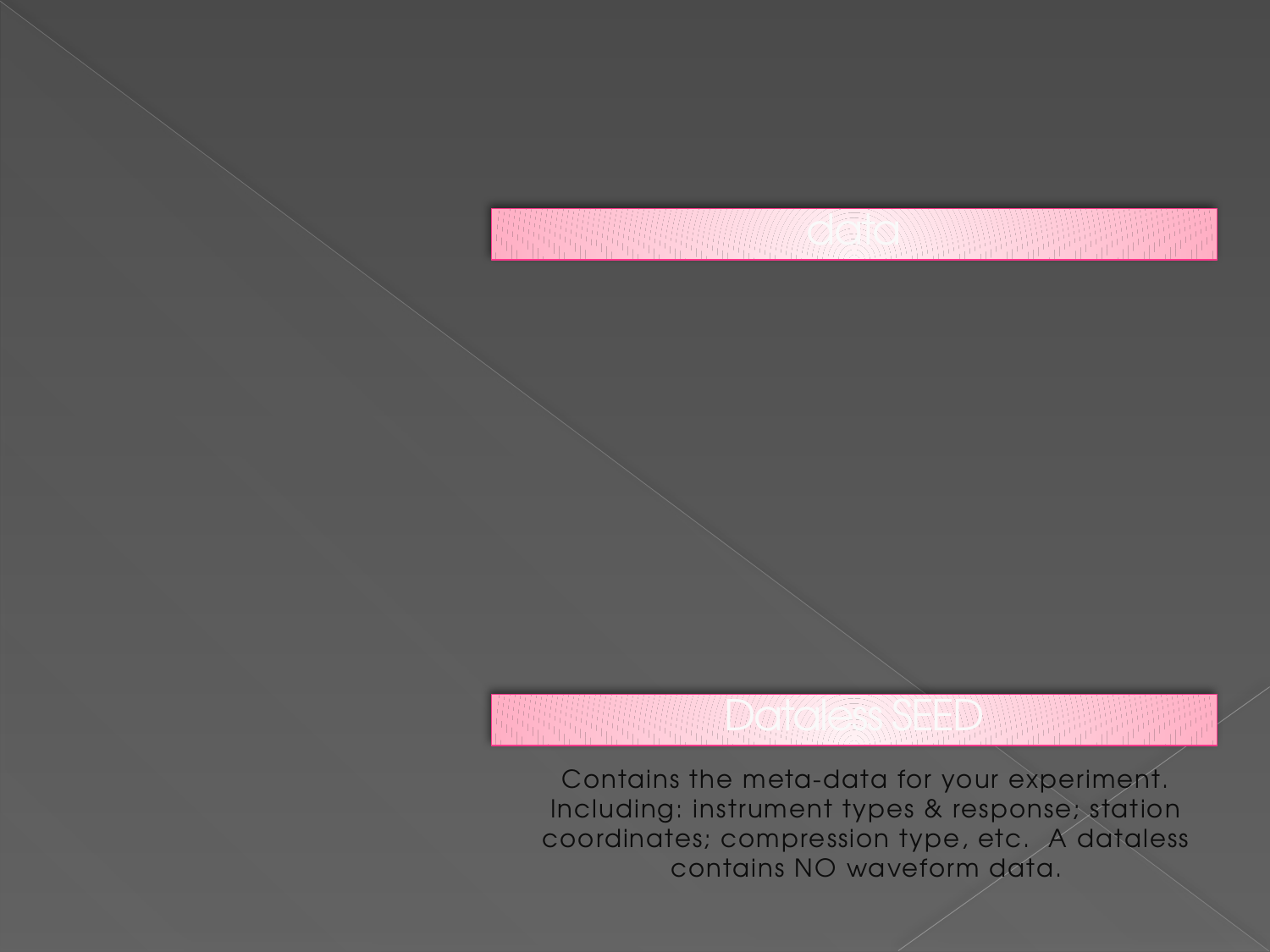

data

Dataless SEED
Contains the meta-data for your experiment. Including: instrument types & response; station coordinates; compression type, etc.  A dataless contains NO waveform data.